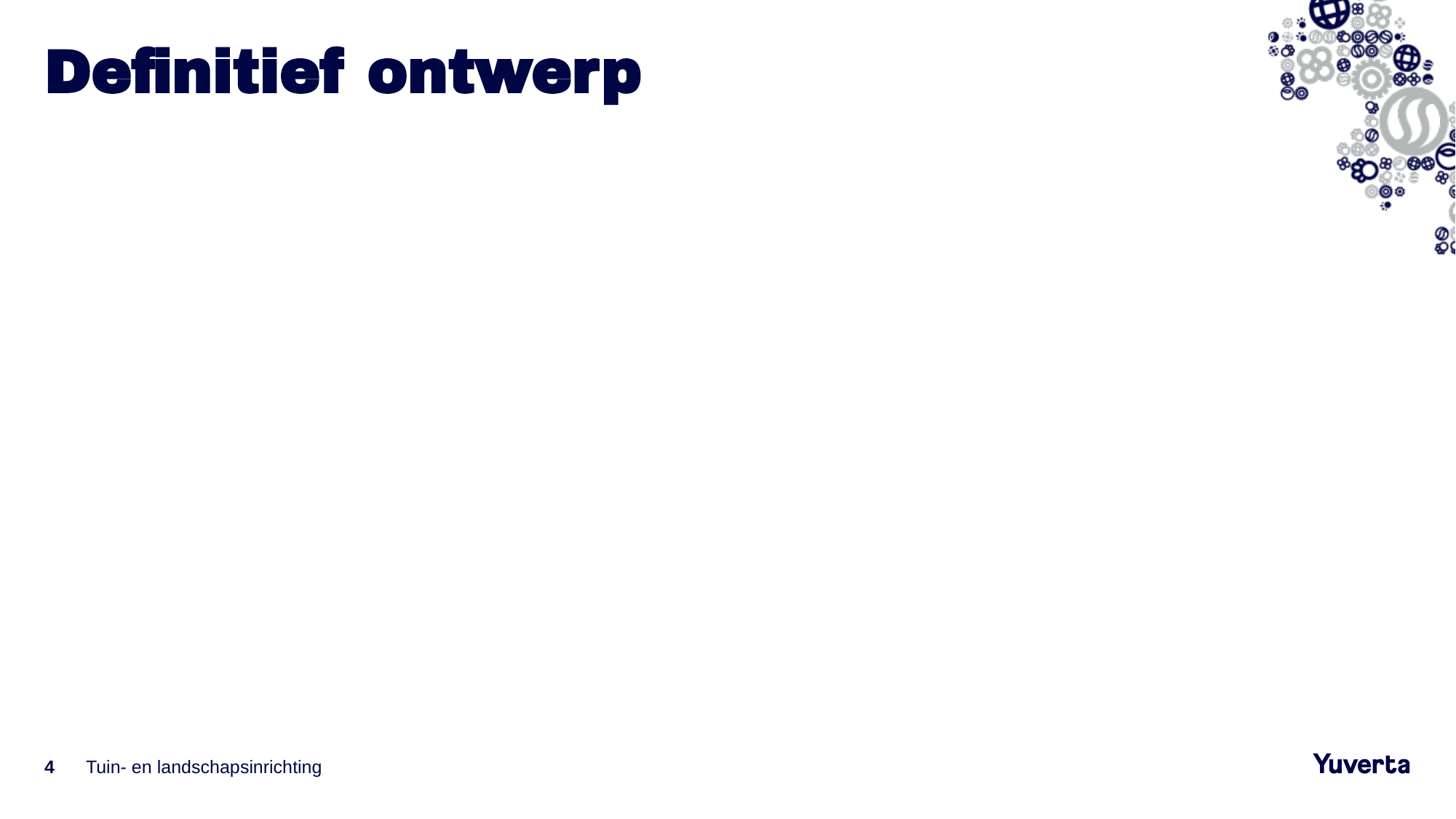

# Definitief ontwerp

4
Tuin- en landschapsinrichting
5-4-2022